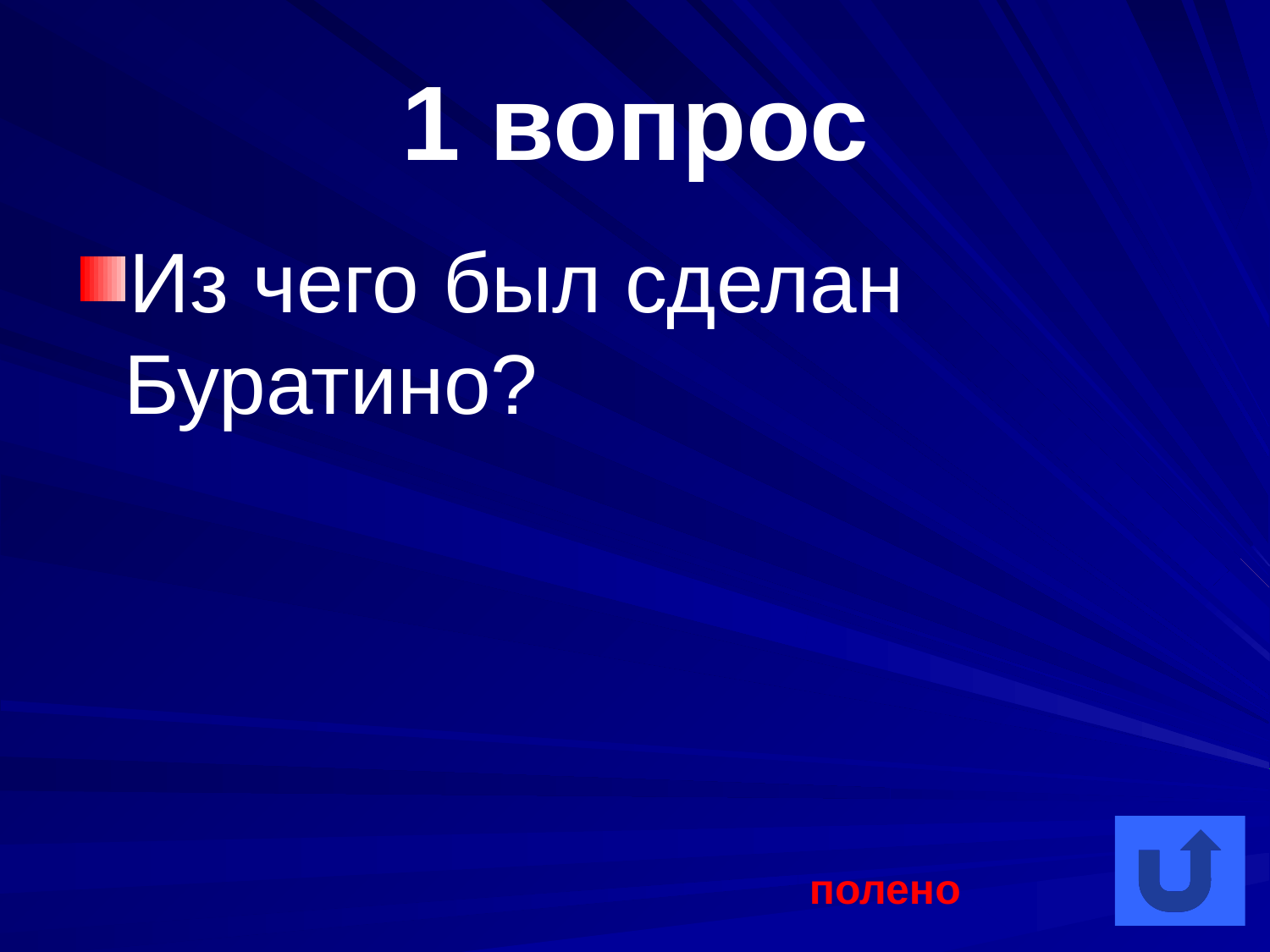

# 1 вопрос
Из чего был сделан Буратино?

полено